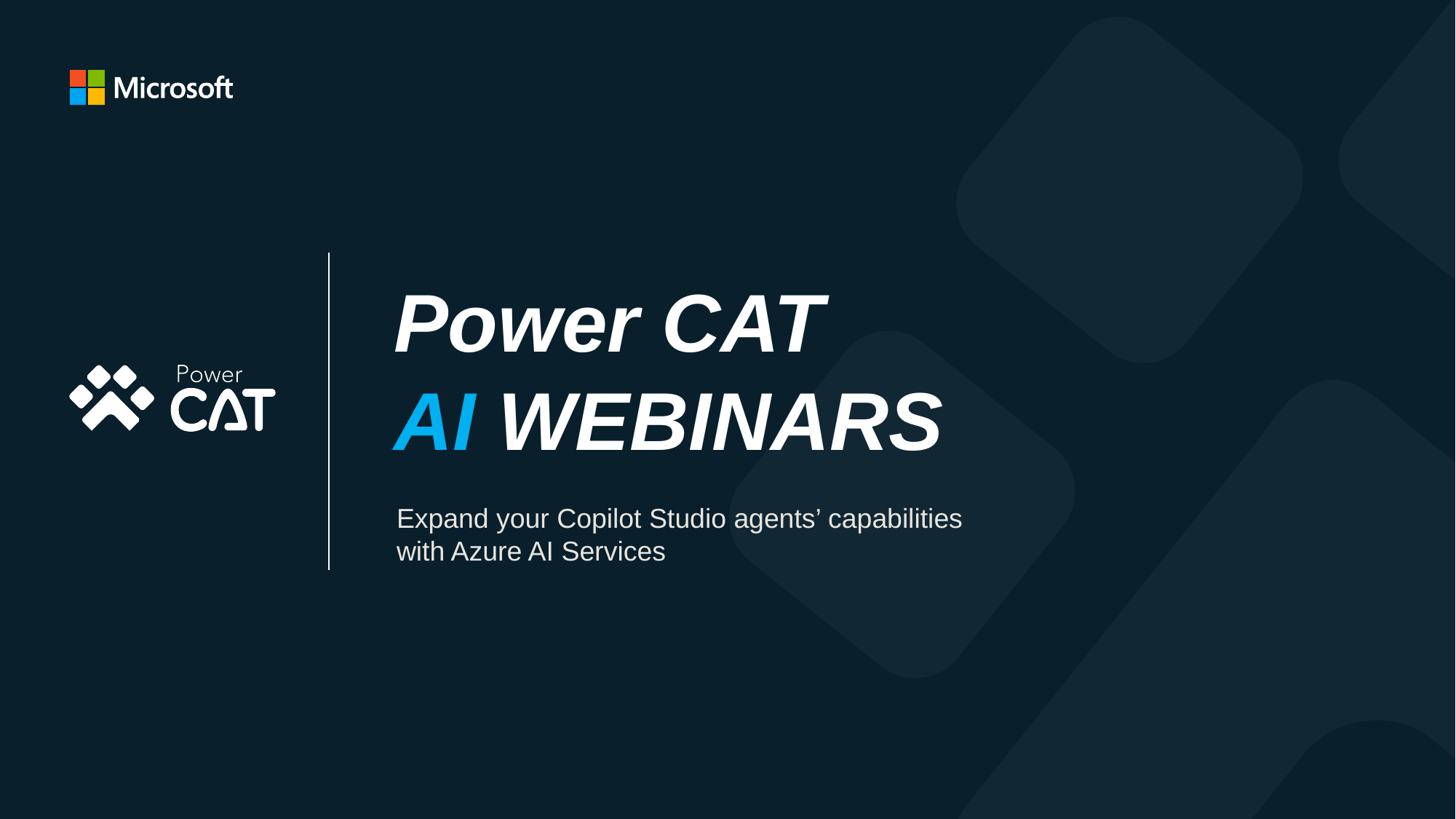

Power CAT
AI WEBINARS
Expand your Copilot Studio agents’ capabilities with Azure AI Services